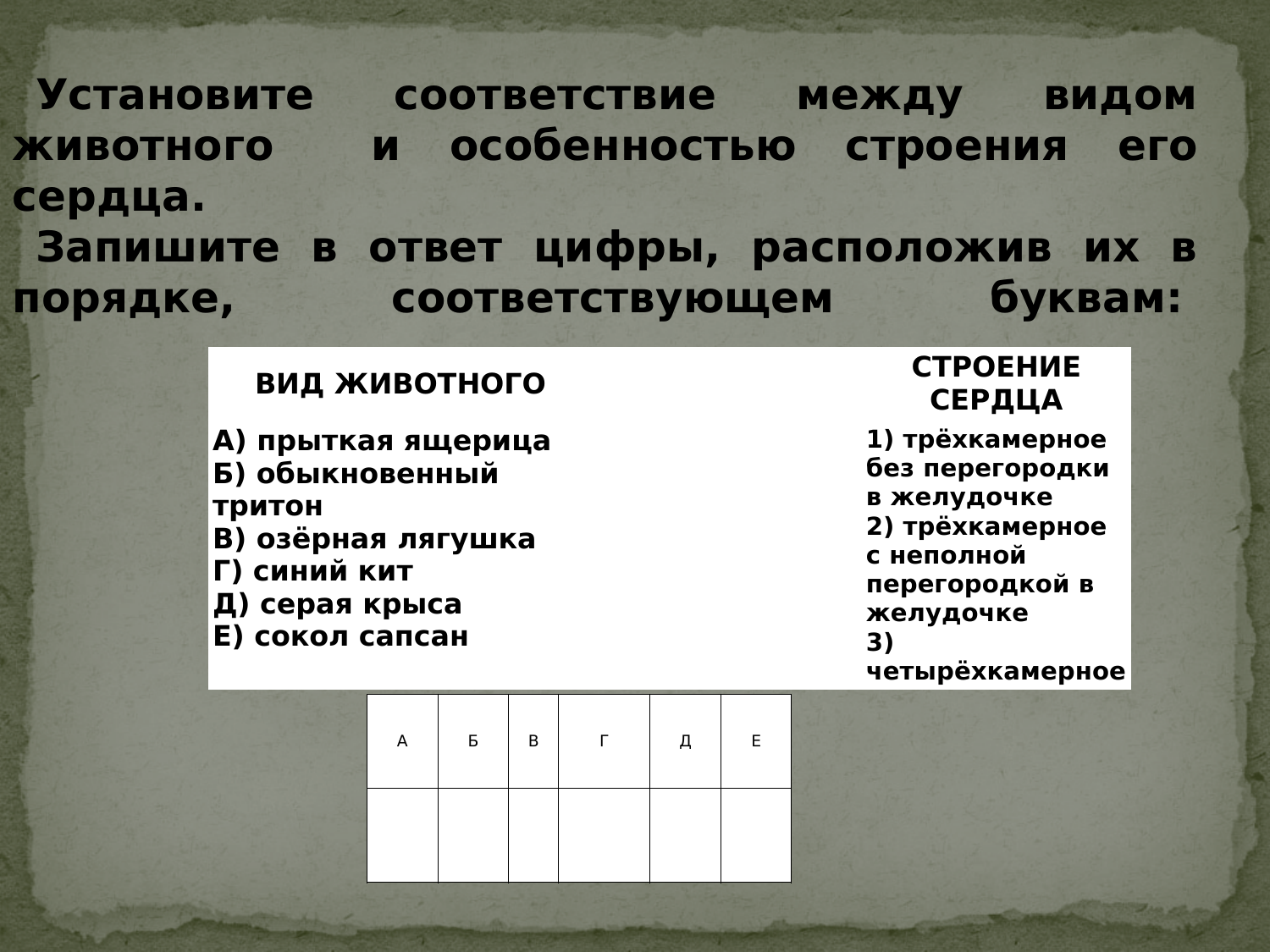

Установите соответствие между видом животного  и особенностью строения его сердца.
Запишите в ответ цифры, расположив их в порядке, соответствующем буквам:
| ВИД ЖИВОТНОГО |  | СТРОЕНИЕ СЕРДЦА |
| --- | --- | --- |
| А) прыткая ящерица Б) обыкновенный тритон В) озёрная лягушка Г) синий кит Д) серая крыса Е) сокол сапсан |  | 1) трёхкамерное без перегородки в желудочке 2) трёхкамерное с неполной перегородкой в желудочке 3) четырёхкамерное |
| A | Б | В | Г | Д | Е |
| --- | --- | --- | --- | --- | --- |
|  |  |  |  |  |  |